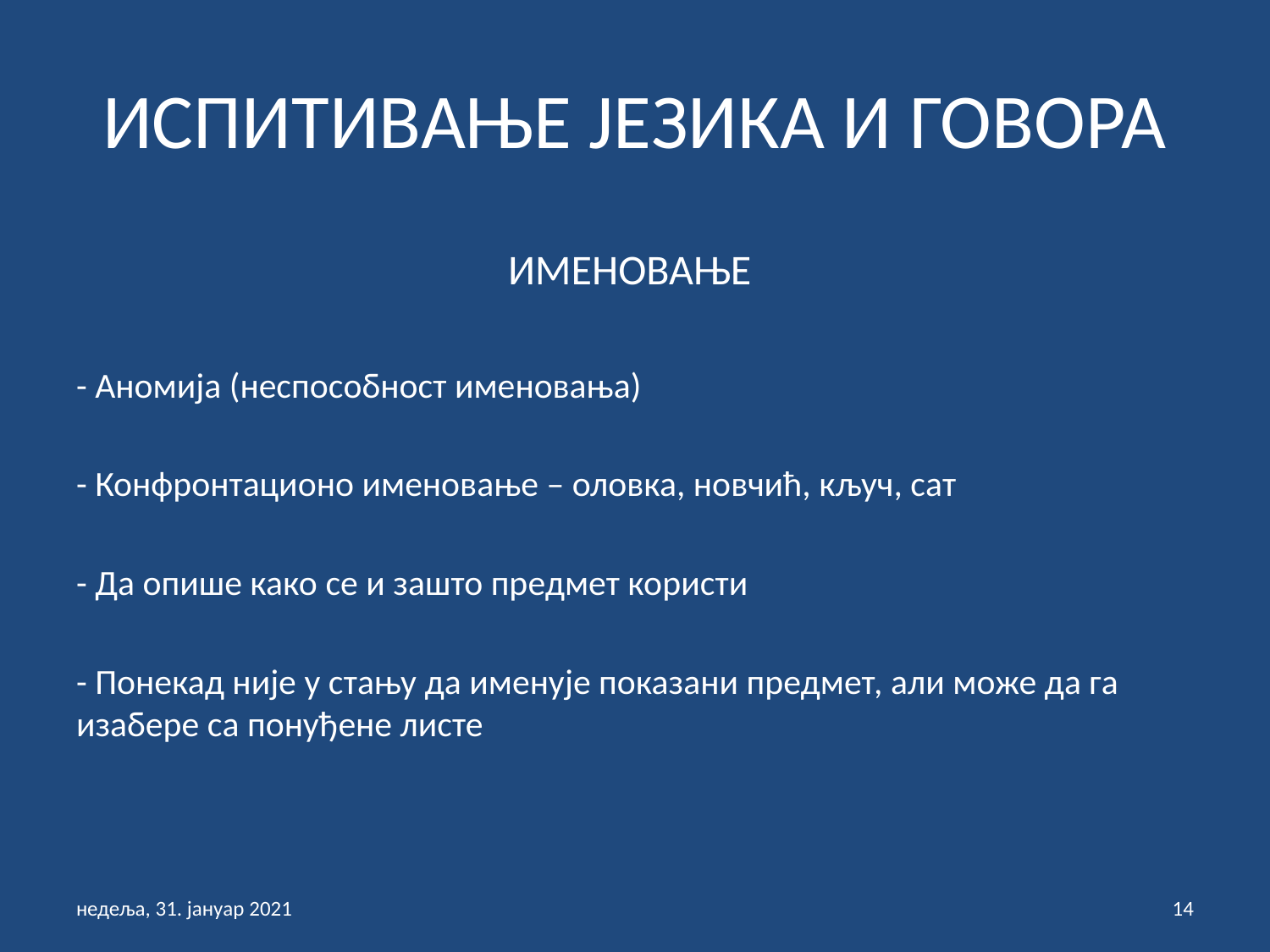

# ИСПИТИВАЊЕ ЈЕЗИКА И ГОВОРА
                                  ИМЕНОВАЊЕ

- Аномија (неспособност именовања)

- Конфронтационо именовање – оловка, новчић, кључ, сат

- Да опише како се и зашто предмет користи

- Понекад није у стању да именује показани предмет, али може да га изабере са понуђене листе
недеља, 31. јануар 2021
14